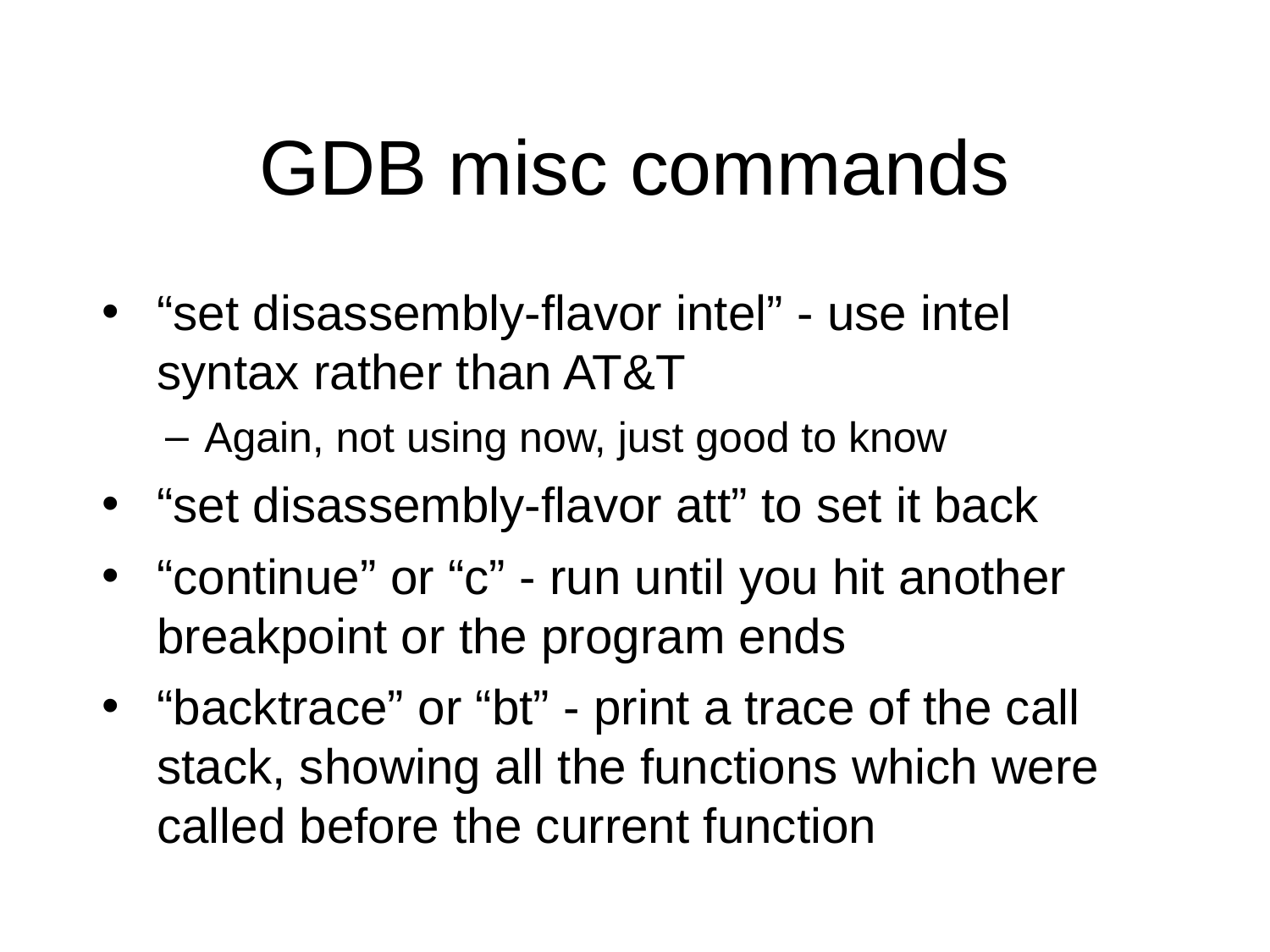

GDB misc commands
“set disassembly-flavor intel” - use intel syntax rather than AT&T
Again, not using now, just good to know
“set disassembly-flavor att” to set it back
“continue” or “c” - run until you hit another breakpoint or the program ends
“backtrace” or “bt” - print a trace of the call stack, showing all the functions which were called before the current function